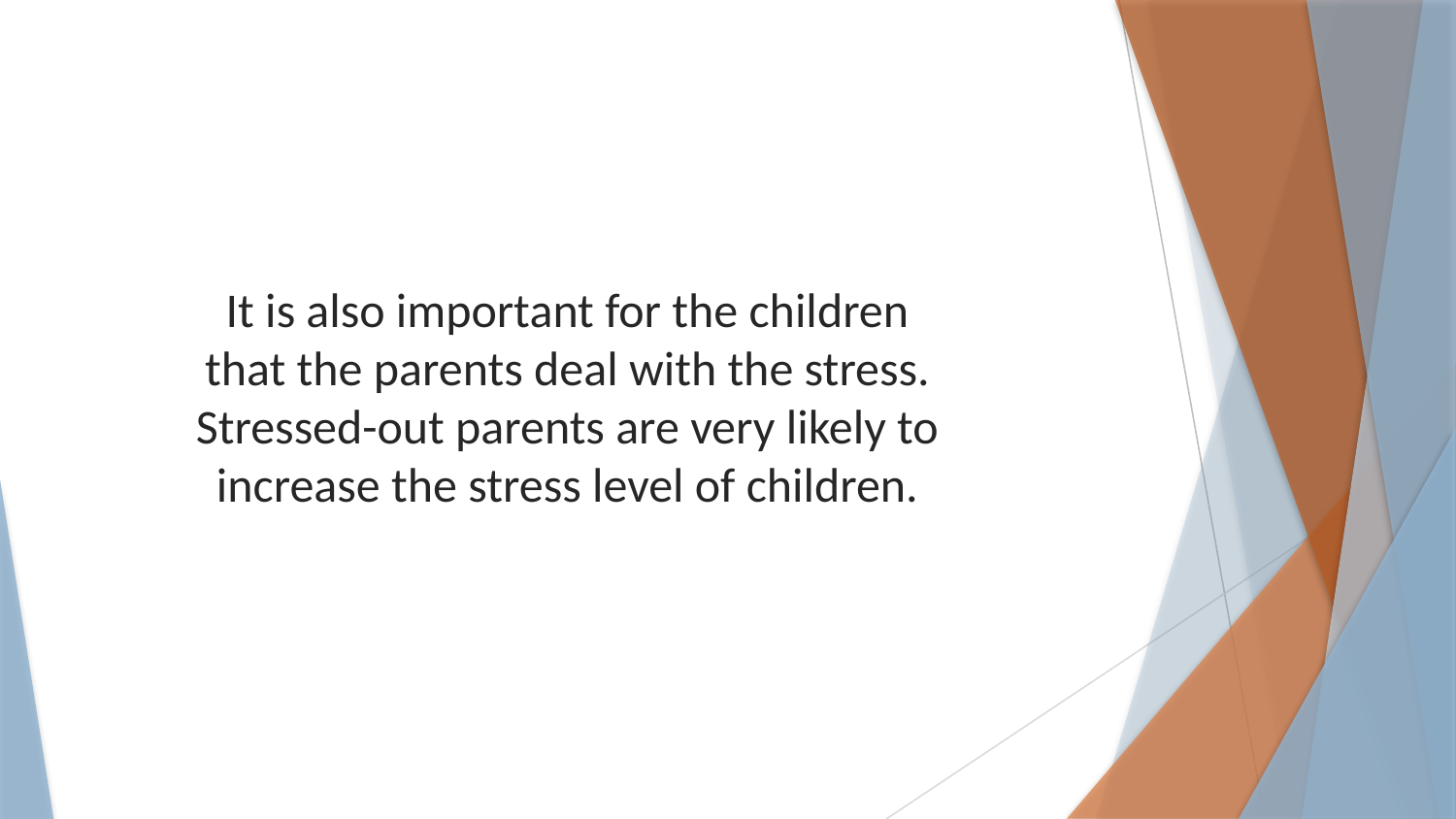

It is also important for the children that the parents deal with the stress. Stressed-out parents are very likely to increase the stress level of children.